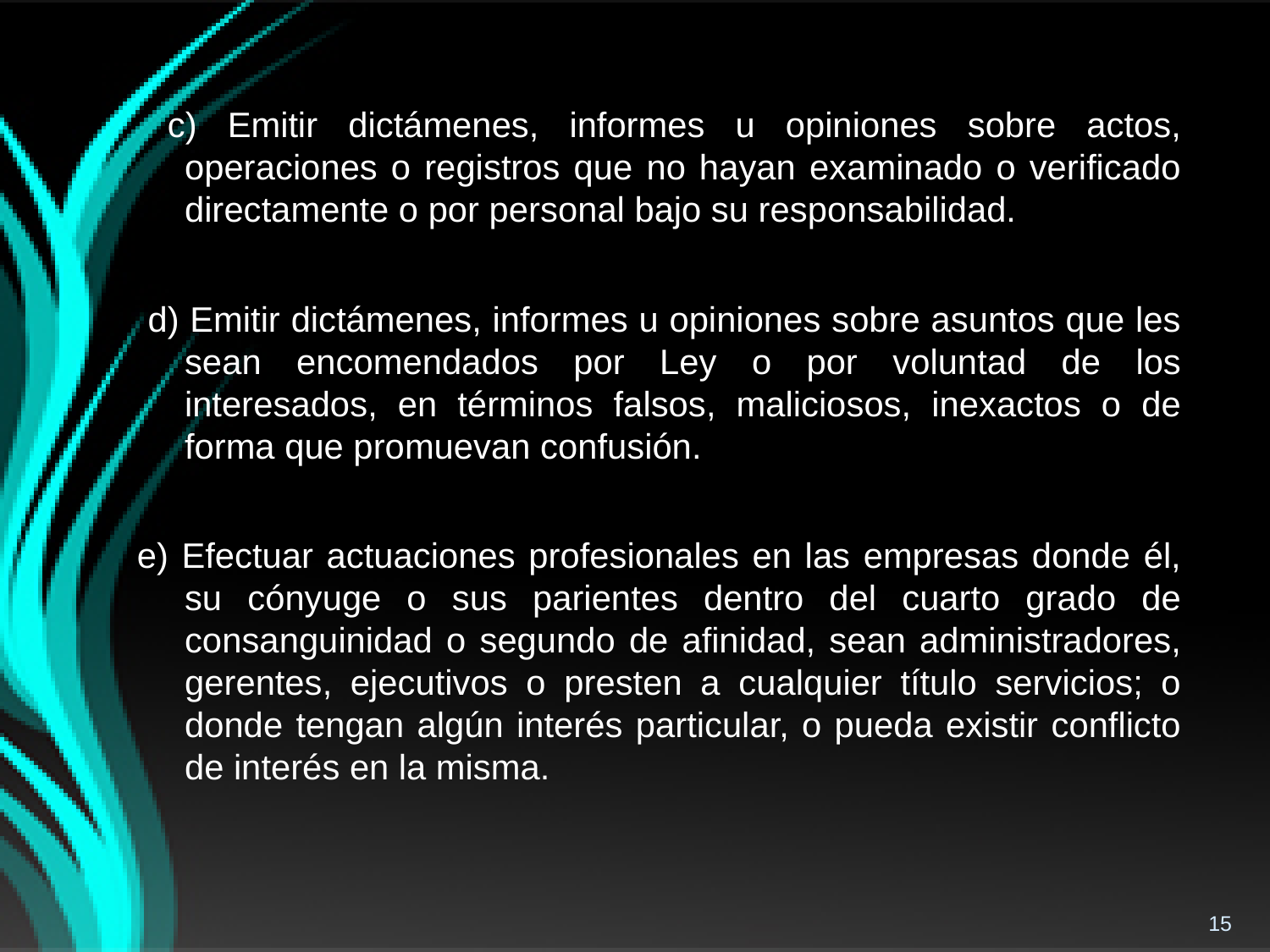

c) Emitir dictámenes, informes u opiniones sobre actos, operaciones o registros que no hayan examinado o verificado directamente o por personal bajo su responsabilidad.

 d) Emitir dictámenes, informes u opiniones sobre asuntos que les sean encomendados por Ley o por voluntad de los interesados, en términos falsos, maliciosos, inexactos o de forma que promuevan confusión.

e) Efectuar actuaciones profesionales en las empresas donde él, su cónyuge o sus parientes dentro del cuarto grado de consanguinidad o segundo de afinidad, sean administradores, gerentes, ejecutivos o presten a cualquier título servicios; o donde tengan algún interés particular, o pueda existir conflicto de interés en la misma.

15